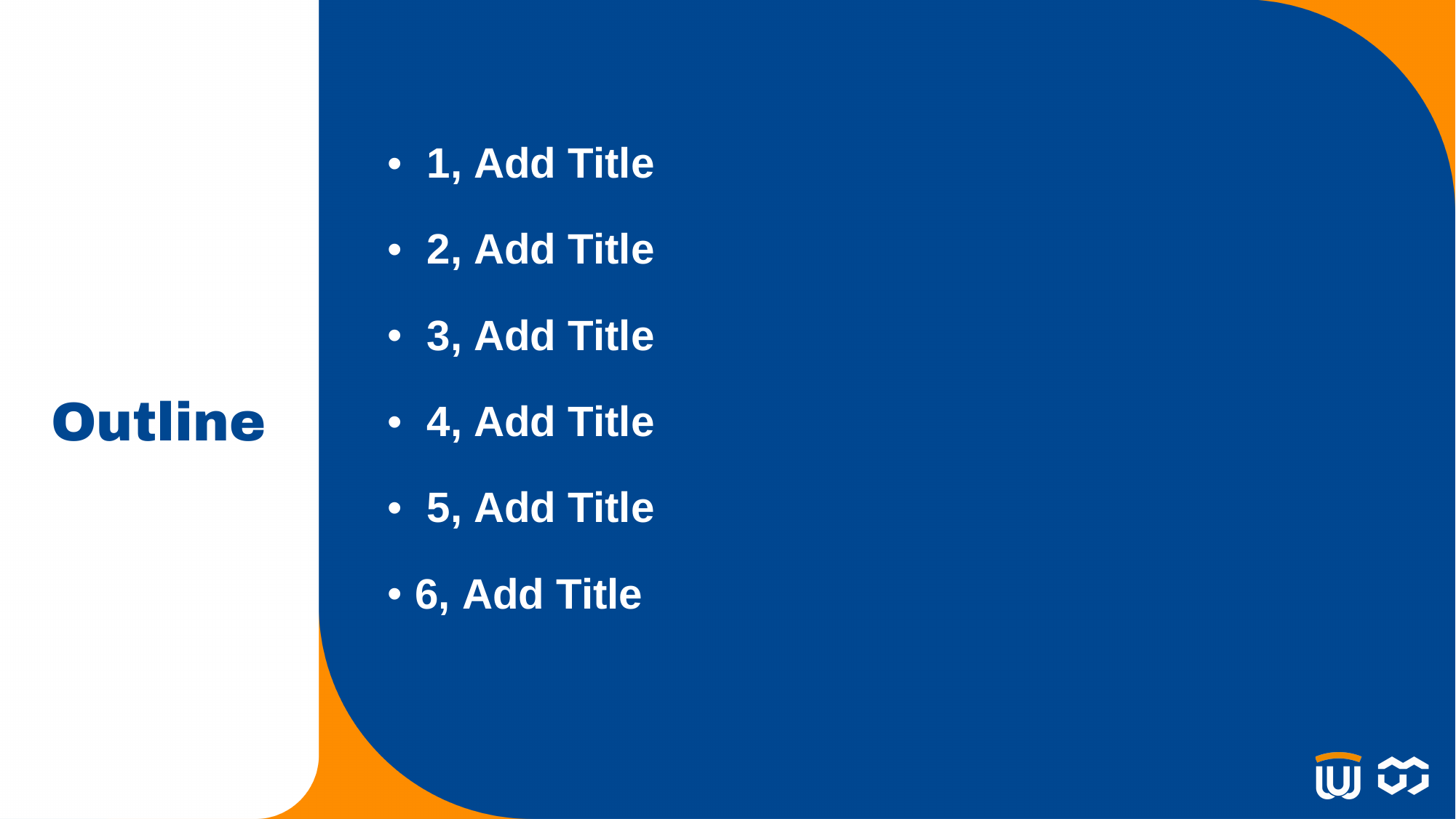

1, Add Title
 2, Add Title
 3, Add Title
 4, Add Title
 5, Add Title
6, Add Title
Outline